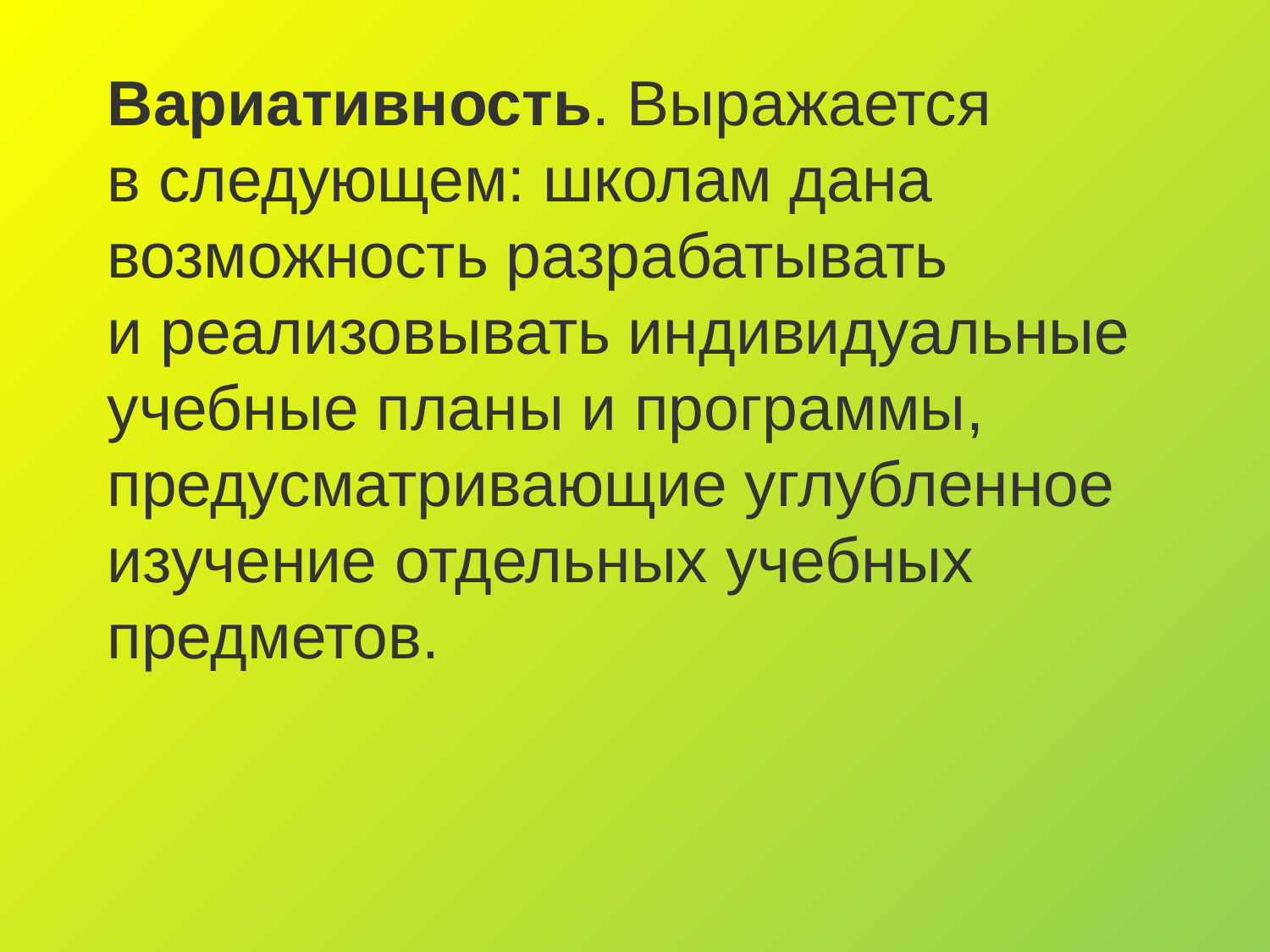

Вариативность. Выражается в следующем: школам дана возможность разрабатывать и реализовывать индивидуальные учебные планы и программы, предусматривающие углубленное изучение отдельных учебных предметов.